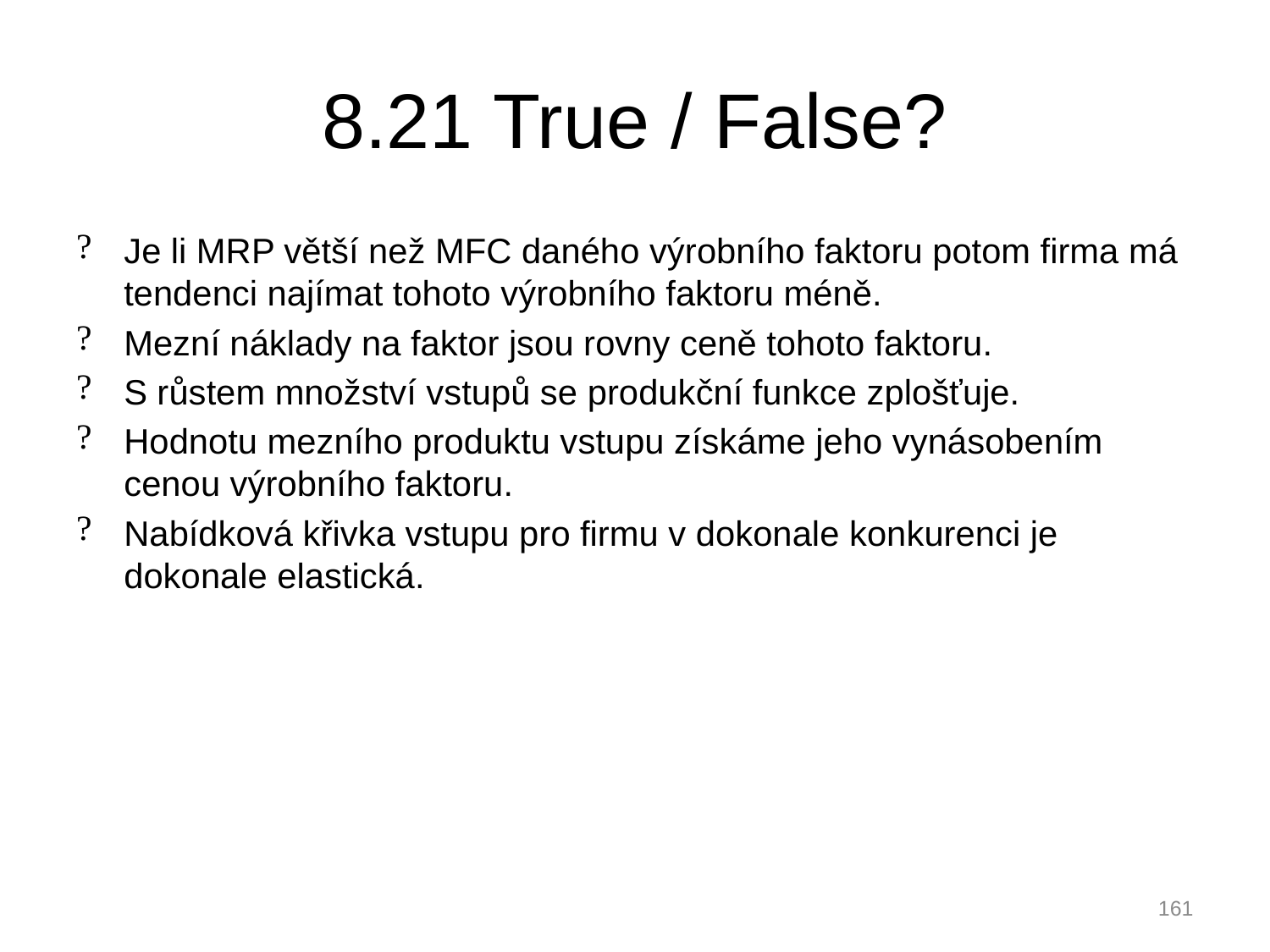

# 8.21 True / False?
Je li MRP větší než MFC daného výrobního faktoru potom firma má tendenci najímat tohoto výrobního faktoru méně.
Mezní náklady na faktor jsou rovny ceně tohoto faktoru.
S růstem množství vstupů se produkční funkce zplošťuje.
Hodnotu mezního produktu vstupu získáme jeho vynásobením cenou výrobního faktoru.
Nabídková křivka vstupu pro firmu v dokonale konkurenci je dokonale elastická.
161